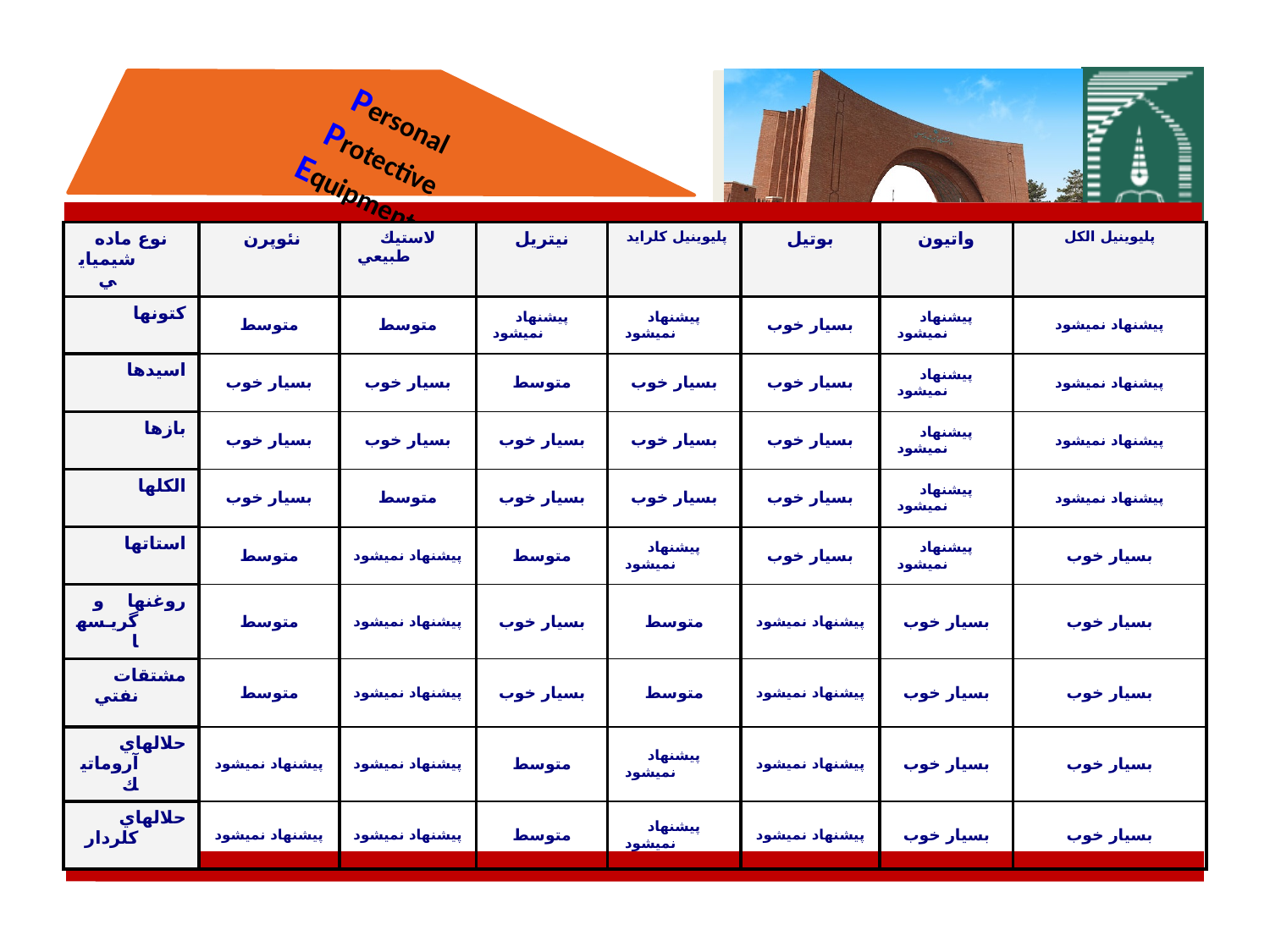

| نوع ماده شيميايي | نئوپرن | لاستيك طبيعي | نيتريل | پلي­وينيل كلرايد | بوتيل | واتيون | پلي­وينيل الكل |
| --- | --- | --- | --- | --- | --- | --- | --- |
| كتونها | متوسط | متوسط | پيشنهاد نميشود | پيشنهاد نميشود | بسيار خوب | پيشنهاد نميشود | پيشنهاد نميشود |
| اسيدها | بسيار خوب | بسيار خوب | متوسط | بسيار خوب | بسيار خوب | پيشنهاد نميشود | پيشنهاد نميشود |
| بازها | بسيار خوب | بسيار خوب | بسيار خوب | بسيار خوب | بسيار خوب | پيشنهاد نميشود | پيشنهاد نميشود |
| الكلها | بسيار خوب | متوسط | بسيار خوب | بسيار خوب | بسيار خوب | پيشنهاد نميشود | پيشنهاد نميشود |
| استاتها | متوسط | پيشنهاد نميشود | متوسط | پيشنهاد نميشود | بسيار خوب | پيشنهاد نميشود | بسيار خوب |
| روغنها و گريسها | متوسط | پيشنهاد نميشود | بسيار خوب | متوسط | پيشنهاد نميشود | بسيار خوب | بسيار خوب |
| مشتقات نفتي | متوسط | پيشنهاد نميشود | بسيار خوب | متوسط | پيشنهاد نميشود | بسيار خوب | بسيار خوب |
| حلالهاي آروماتيك | پيشنهاد نميشود | پيشنهاد نميشود | متوسط | پيشنهاد نميشود | پيشنهاد نميشود | بسيار خوب | بسيار خوب |
| حلالهاي كلردار | پيشنهاد نميشود | پيشنهاد نميشود | متوسط | پيشنهاد نميشود | پيشنهاد نميشود | بسيار خوب | بسيار خوب |